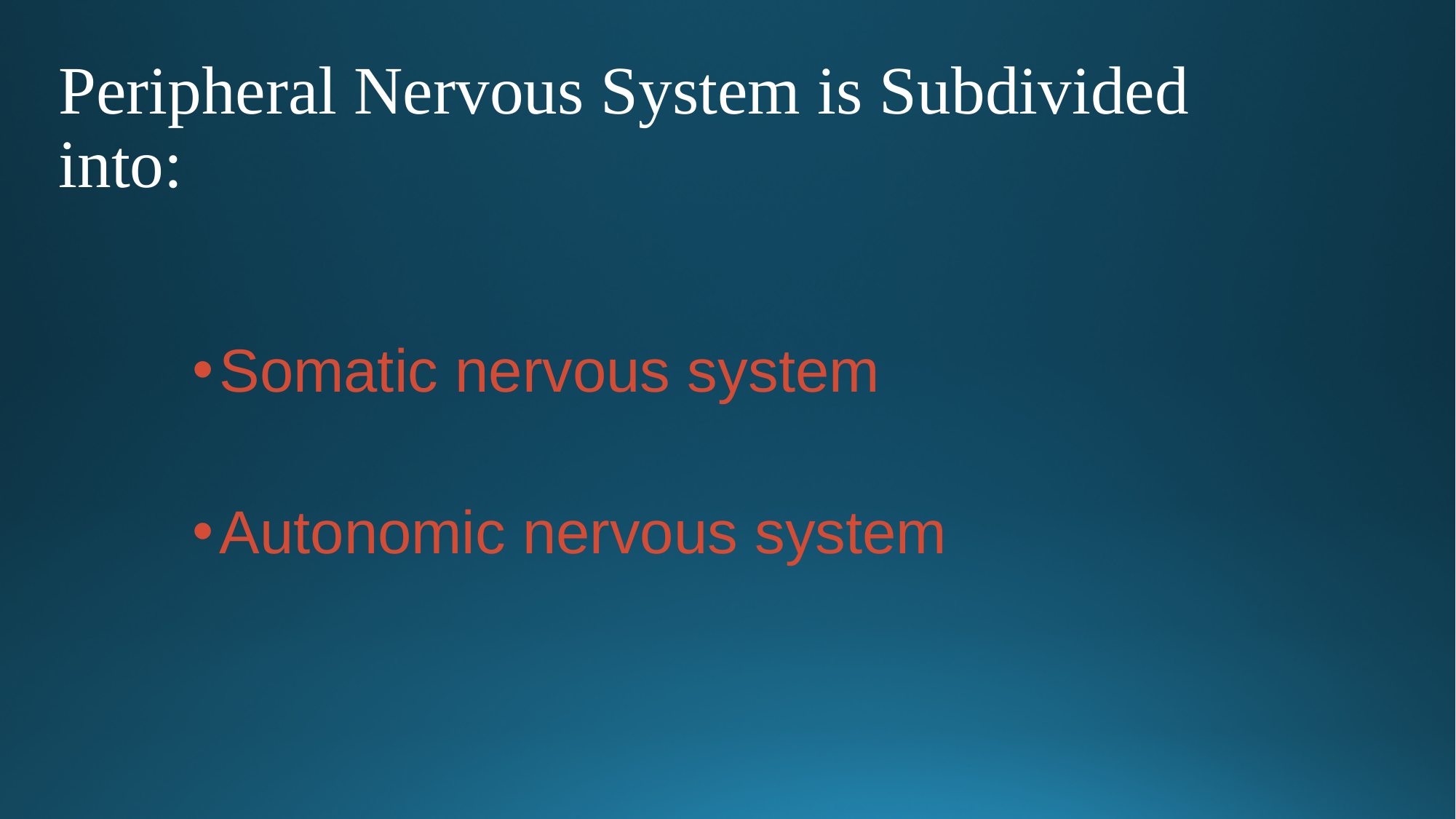

# Peripheral Nervous System is Subdivided into:

Somatic nervous system

Autonomic nervous system